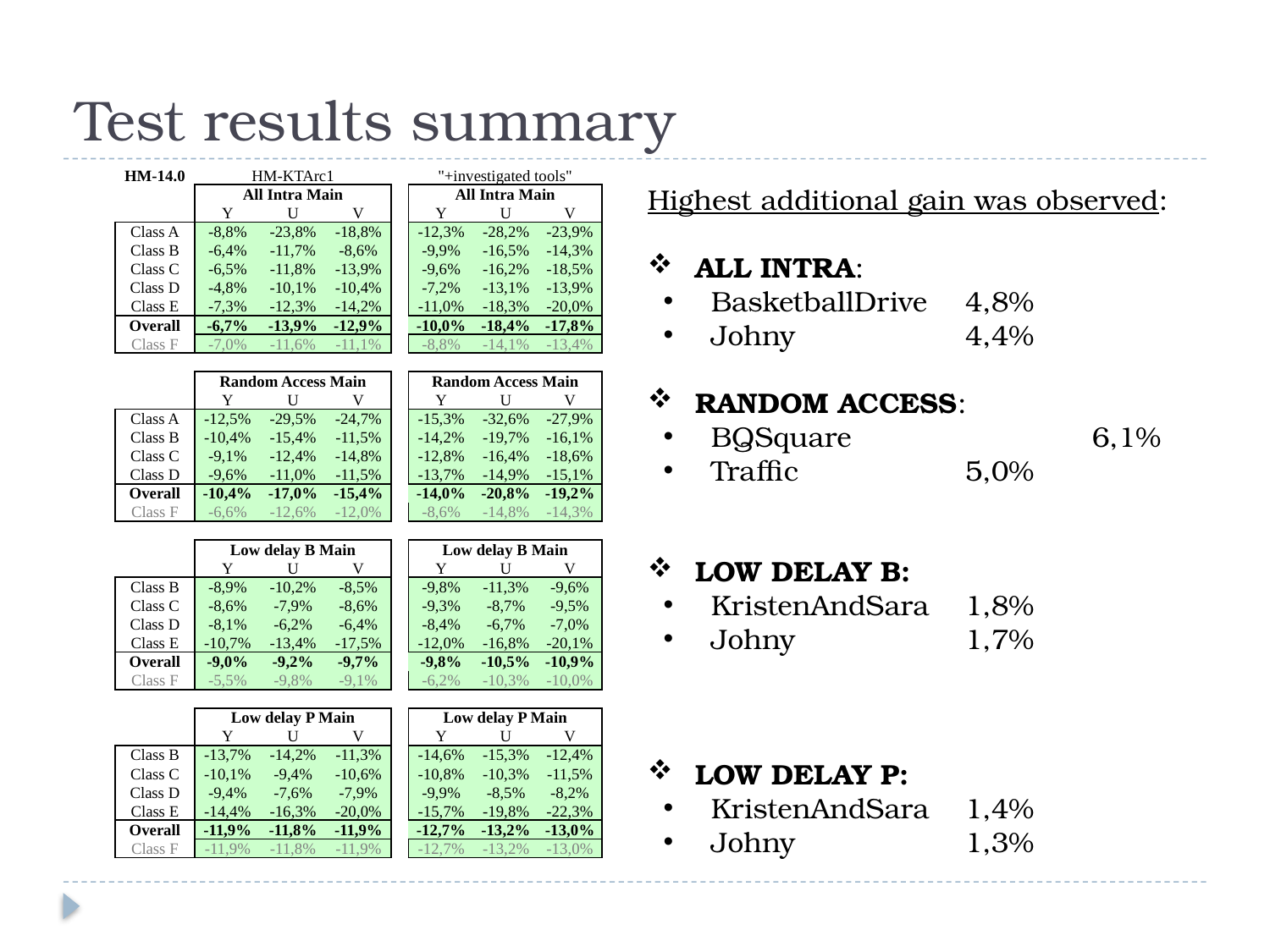

# Test results summary
| HM-14.0 | HM-KTArc1 |  |  |  |  | "+investigated tools" |  |  |
| --- | --- | --- | --- | --- | --- | --- | --- | --- |
|  | All Intra Main |  |  |  |  | All Intra Main |  |  |
|  | Y | U | V |  |  | Y | U | V |
| Class A | -8,8% | -23,8% | -18,8% |  |  | -12,3% | -28,2% | -23,9% |
| Class B | -6,4% | -11,7% | -8,6% |  |  | -9,9% | -16,5% | -14,3% |
| Class C | -6,5% | -11,8% | -13,9% |  |  | -9,6% | -16,2% | -18,5% |
| Class D | -4,8% | -10,1% | -10,4% |  |  | -7,2% | -13,1% | -13,9% |
| Class E | -7,3% | -12,3% | -14,2% |  |  | -11,0% | -18,3% | -20,0% |
| Overall | -6,7% | -13,9% | -12,9% |  |  | -10,0% | -18,4% | -17,8% |
| Class F | -7,0% | -11,6% | -11,1% |  |  | -8,8% | -14,1% | -13,4% |
|  |  |  |  |  |  |  |  |  |
|  | Random Access Main |  |  |  |  | Random Access Main |  |  |
|  | Y | U | V |  |  | Y | U | V |
| Class A | -12,5% | -29,5% | -24,7% |  |  | -15,3% | -32,6% | -27,9% |
| Class B | -10,4% | -15,4% | -11,5% |  |  | -14,2% | -19,7% | -16,1% |
| Class C | -9,1% | -12,4% | -14,8% |  |  | -12,8% | -16,4% | -18,6% |
| Class D | -9,6% | -11,0% | -11,5% |  |  | -13,7% | -14,9% | -15,1% |
| Overall | -10,4% | -17,0% | -15,4% |  |  | -14,0% | -20,8% | -19,2% |
| Class F | -6,6% | -12,6% | -12,0% |  |  | -8,6% | -14,8% | -14,3% |
|  |  |  |  |  |  |  |  |  |
|  | Low delay B Main |  |  |  |  | Low delay B Main |  |  |
|  | Y | U | V |  |  | Y | U | V |
| Class B | -8,9% | -10,2% | -8,5% |  |  | -9,8% | -11,3% | -9,6% |
| Class C | -8,6% | -7,9% | -8,6% |  |  | -9,3% | -8,7% | -9,5% |
| Class D | -8,1% | -6,2% | -6,4% |  |  | -8,4% | -6,7% | -7,0% |
| Class E | -10,7% | -13,4% | -17,5% |  |  | -12,0% | -16,8% | -20,1% |
| Overall | -9,0% | -9,2% | -9,7% |  |  | -9,8% | -10,5% | -10,9% |
| Class F | -5,5% | -9,8% | -9,1% |  |  | -6,2% | -10,3% | -10,0% |
|  |  |  |  |  |  |  |  |  |
|  | Low delay P Main |  |  |  |  | Low delay P Main |  |  |
|  | Y | U | V |  |  | Y | U | V |
| Class B | -13,7% | -14,2% | -11,3% |  |  | -14,6% | -15,3% | -12,4% |
| Class C | -10,1% | -9,4% | -10,6% |  |  | -10,8% | -10,3% | -11,5% |
| Class D | -9,4% | -7,6% | -7,9% |  |  | -9,9% | -8,5% | -8,2% |
| Class E | -14,4% | -16,3% | -20,0% |  |  | -15,7% | -19,8% | -22,3% |
| Overall | -11,9% | -11,8% | -11,9% |  |  | -12,7% | -13,2% | -13,0% |
| Class F | -11,9% | -11,8% | -11,9% |  |  | -12,7% | -13,2% | -13,0% |
Highest additional gain was observed:

ALL INTRA:
BasketballDrive	4,8%
Johny		4,4%

RANDOM ACCESS:
BQSquare 		6,1%
Traffic 		5,0%

LOW DELAY B:
KristenAndSara 	1,8%
Johny		1,7%

LOW DELAY P:
KristenAndSara 	1,4%
Johny		1,3%